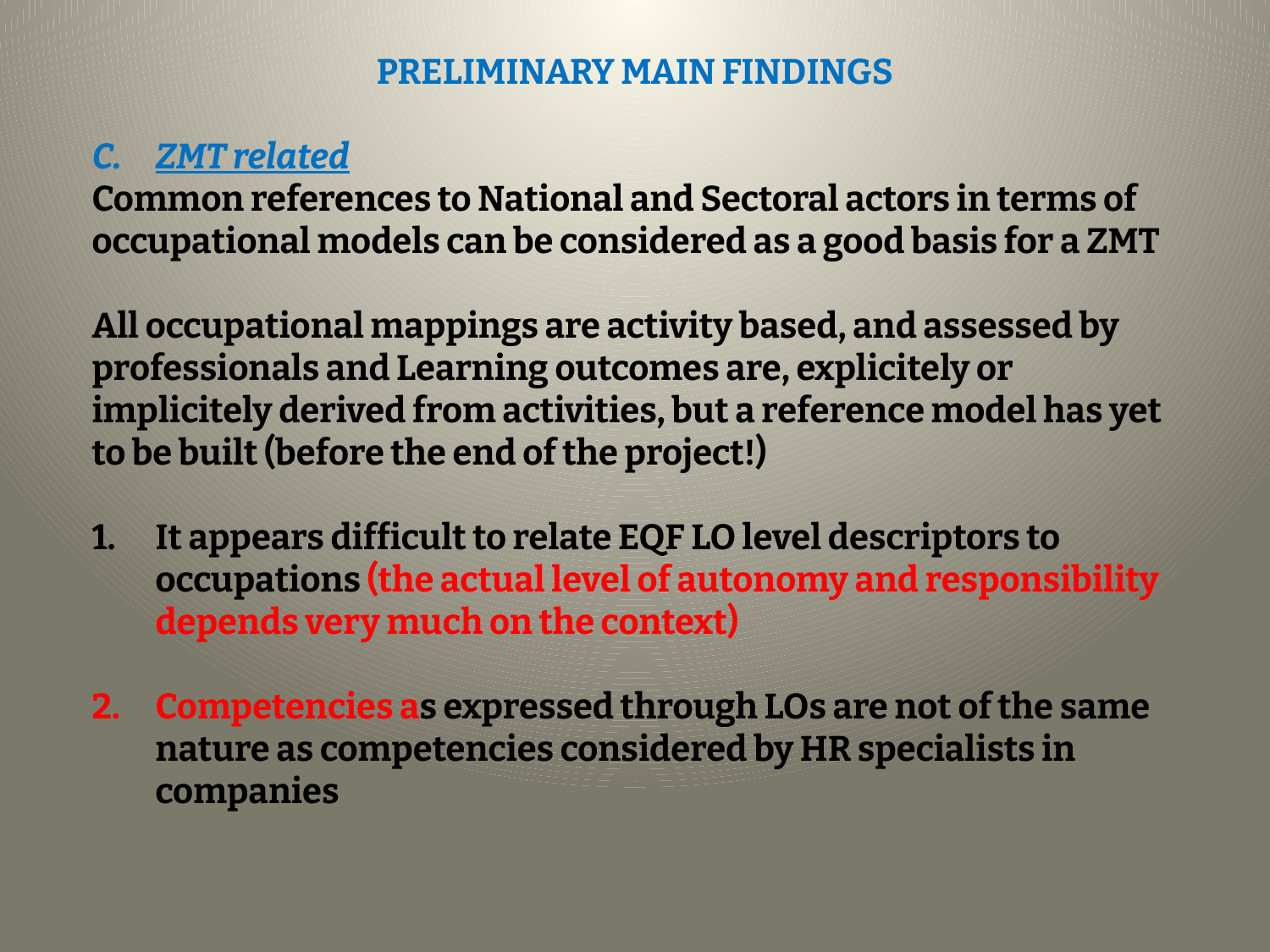

PRELIMINARY MAIN FINDINGS

ZMT related
Common references to National and Sectoral actors in terms of occupational models can be considered as a good basis for a ZMT

All occupational mappings are activity based, and assessed by professionals and Learning outcomes are, explicitely or implicitely derived from activities, but a reference model has yet to be built (before the end of the project!)

It appears difficult to relate EQF LO level descriptors to occupations (the actual level of autonomy and responsibility depends very much on the context)

Competencies as expressed through LOs are not of the same nature as competencies considered by HR specialists in companies